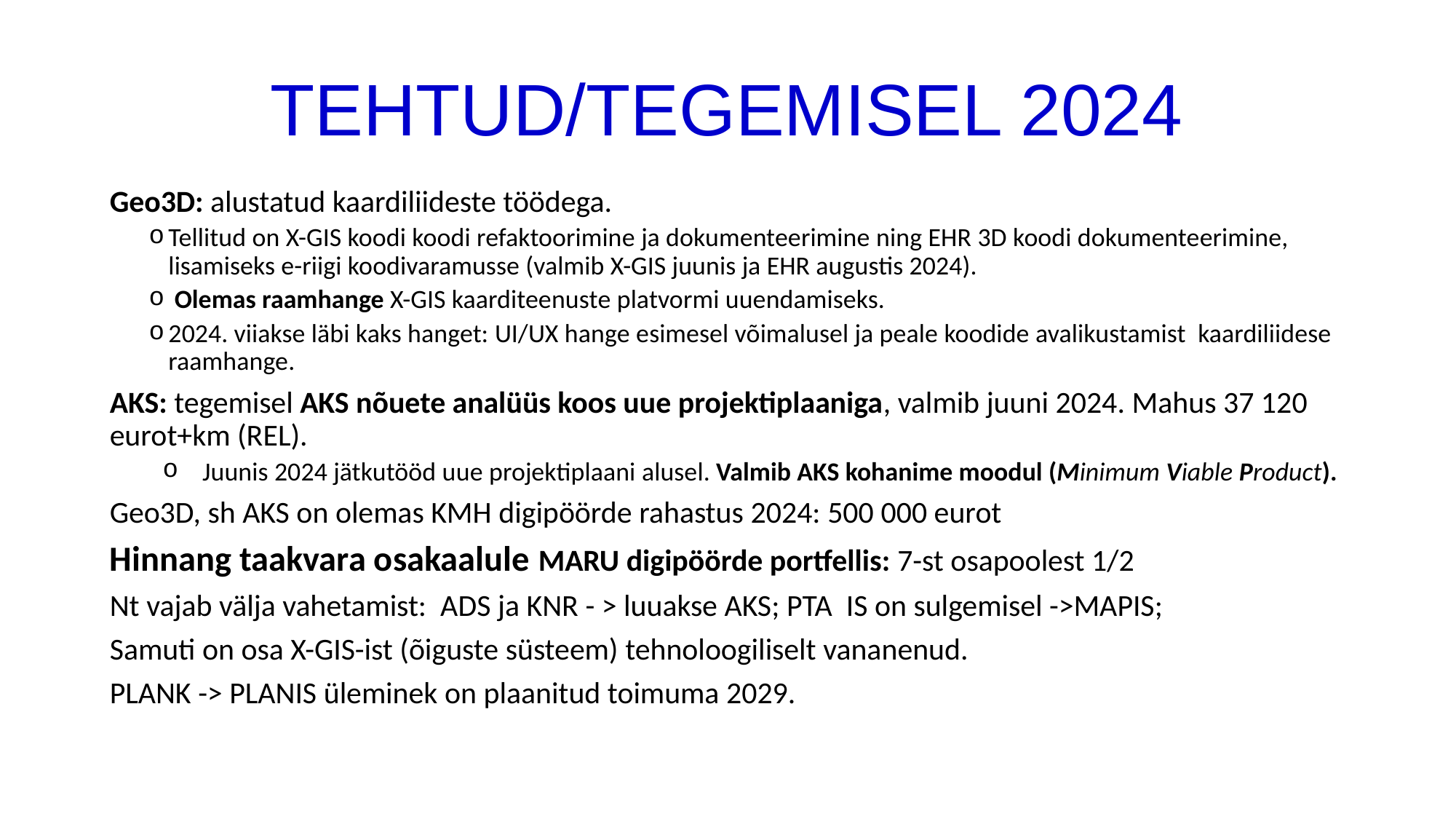

# TEHTUD/TEGEMISEL 2024
Geo3D: alustatud kaardiliideste töödega.
Tellitud on X-GIS koodi koodi refaktoorimine ja dokumenteerimine ning EHR 3D koodi dokumenteerimine, lisamiseks e-riigi koodivaramusse (valmib X-GIS juunis ja EHR augustis 2024).
 Olemas raamhange X-GIS kaarditeenuste platvormi uuendamiseks.
2024. viiakse läbi kaks hanget: UI/UX hange esimesel võimalusel ja peale koodide avalikustamist  kaardiliidese raamhange.
AKS: tegemisel AKS nõuete analüüs koos uue projektiplaaniga, valmib juuni 2024. Mahus 37 120 eurot+km (REL).
Juunis 2024 jätkutööd uue projektiplaani alusel. Valmib AKS kohanime moodul (Minimum Viable Product).
Geo3D, sh AKS on olemas KMH digipöörde rahastus 2024: 500 000 eurot
Hinnang taakvara osakaalule MARU digipöörde portfellis: 7-st osapoolest 1/2
Nt vajab välja vahetamist:  ADS ja KNR - > luuakse AKS; PTA  IS on sulgemisel ->MAPIS;
Samuti on osa X-GIS-ist (õiguste süsteem) tehnoloogiliselt vananenud.
PLANK -> PLANIS üleminek on plaanitud toimuma 2029.